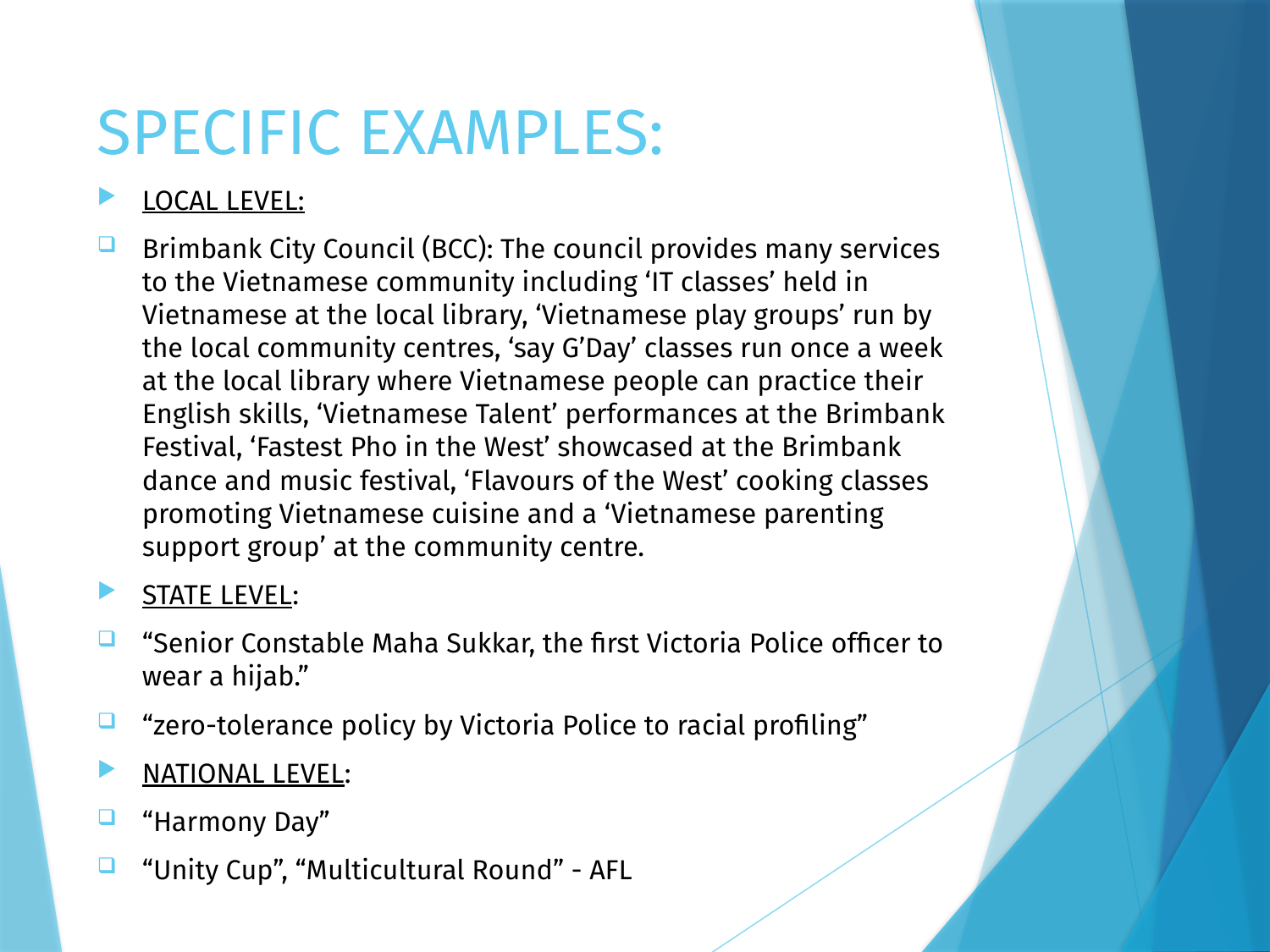

# SPECIFIC EXAMPLES:
LOCAL LEVEL:
Brimbank City Council (BCC): The council provides many services to the Vietnamese community including ‘IT classes’ held in Vietnamese at the local library, ‘Vietnamese play groups’ run by the local community centres, ‘say G’Day’ classes run once a week at the local library where Vietnamese people can practice their English skills, ‘Vietnamese Talent’ performances at the Brimbank Festival, ‘Fastest Pho in the West’ showcased at the Brimbank dance and music festival, ‘Flavours of the West’ cooking classes promoting Vietnamese cuisine and a ‘Vietnamese parenting support group’ at the community centre.
STATE LEVEL:
“Senior Constable Maha Sukkar, the first Victoria Police officer to wear a hijab.”
“zero-tolerance policy by Victoria Police to racial profiling”
NATIONAL LEVEL:
“Harmony Day”
“Unity Cup”, “Multicultural Round” - AFL